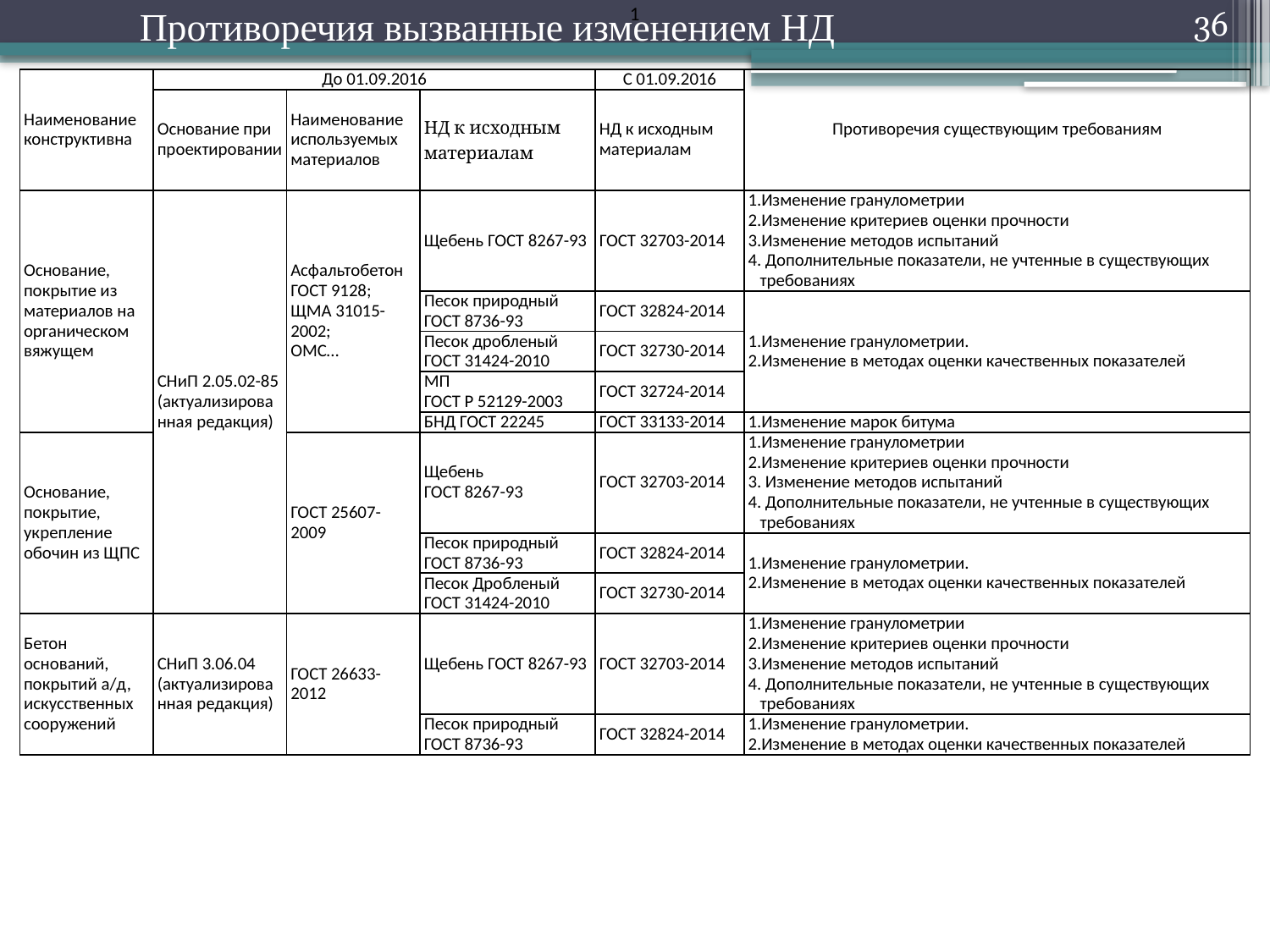

1

# Противоречия вызванные изменением НД
36
| Наименование конструктивна | До 01.09.2016 |  |  | С 01.09.2016 | Противоречия существующим требованиям |
| --- | --- | --- | --- | --- | --- |
|  | Основание при проектировании | Наименование используемых материалов | НД к исходным материалам | НД к исходным материалам |  |
| Основание, покрытие из материалов на органическом вяжущем | СНиП 2.05.02-85 (актуализированная редакция) | Асфальтобетон ГОСТ 9128; ЩМА 31015-2002; ОМС… | Щебень ГОСТ 8267-93 | ГОСТ 32703-2014 | Изменение гранулометрии Изменение критериев оценки прочности Изменение методов испытаний Дополнительные показатели, не учтенные в существующих требованиях |
|  |  |  | Песок природный ГОСТ 8736-93 | ГОСТ 32824-2014 | Изменение гранулометрии. Изменение в методах оценки качественных показателей |
|  |  |  | Песок дробленый ГОСТ 31424-2010 | ГОСТ 32730-2014 |  |
|  |  |  | МП ГОСТ Р 52129-2003 | ГОСТ 32724-2014 |  |
|  |  |  | БНД ГОСТ 22245 | ГОСТ 33133-2014 | Изменение марок битума |
| Основание, покрытие, укрепление обочин из ЩПС |  | ГОСТ 25607-2009 | Щебень ГОСТ 8267-93 | ГОСТ 32703-2014 | Изменение гранулометрии Изменение критериев оценки прочности Изменение методов испытаний Дополнительные показатели, не учтенные в существующих требованиях |
|  |  |  | Песок природный ГОСТ 8736-93 | ГОСТ 32824-2014 | Изменение гранулометрии. Изменение в методах оценки качественных показателей |
|  |  |  | Песок Дробленый ГОСТ 31424-2010 | ГОСТ 32730-2014 |  |
| Бетон оснований, покрытий а/д, искусственных сооружений | СНиП 3.06.04 (актуализированная редакция) | ГОСТ 26633-2012 | Щебень ГОСТ 8267-93 | ГОСТ 32703-2014 | Изменение гранулометрии Изменение критериев оценки прочности Изменение методов испытаний Дополнительные показатели, не учтенные в существующих требованиях |
|  |  |  | Песок природный ГОСТ 8736-93 | ГОСТ 32824-2014 | Изменение гранулометрии. Изменение в методах оценки качественных показателей |